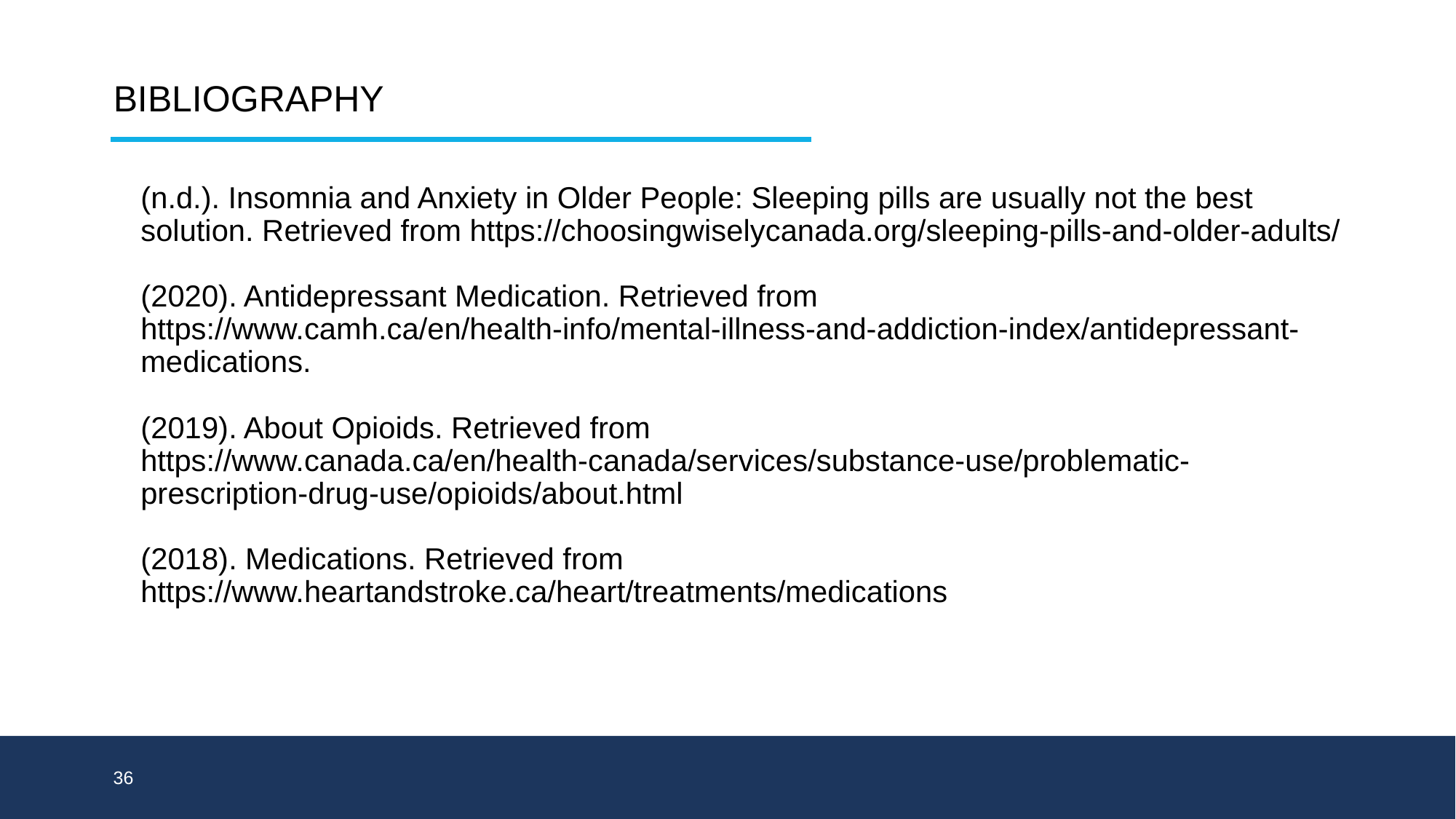

# Bibliography
(n.d.). Insomnia and Anxiety in Older People: Sleeping pills are usually not the best solution. Retrieved from https://choosingwiselycanada.org/sleeping-pills-and-older-adults/

(2020). Antidepressant Medication. Retrieved from https://www.camh.ca/en/health-info/mental-illness-and-addiction-index/antidepressant-medications.

(2019). About Opioids. Retrieved from https://www.canada.ca/en/health-canada/services/substance-use/problematic-prescription-drug-use/opioids/about.html

(2018). Medications. Retrieved from https://www.heartandstroke.ca/heart/treatments/medications